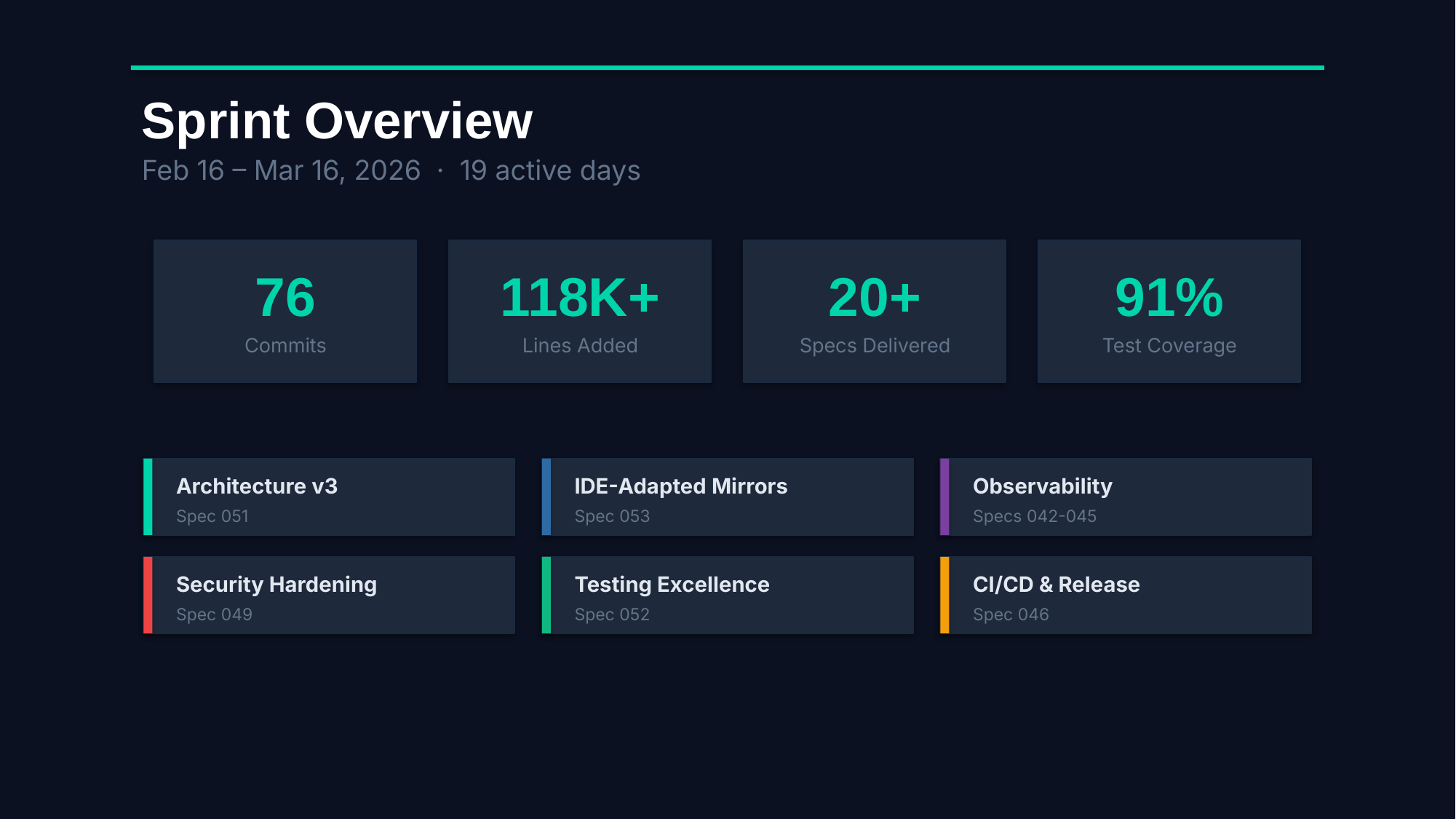

Sprint Overview
Feb 16 – Mar 16, 2026  ·  19 active days

76
118K+
20+
91%
Commits
Lines Added
Specs Delivered
Test Coverage

Architecture v3
IDE-Adapted Mirrors
Observability
Spec 051
Spec 053
Specs 042-045

Security Hardening
Testing Excellence
CI/CD & Release
Spec 049
Spec 052
Spec 046